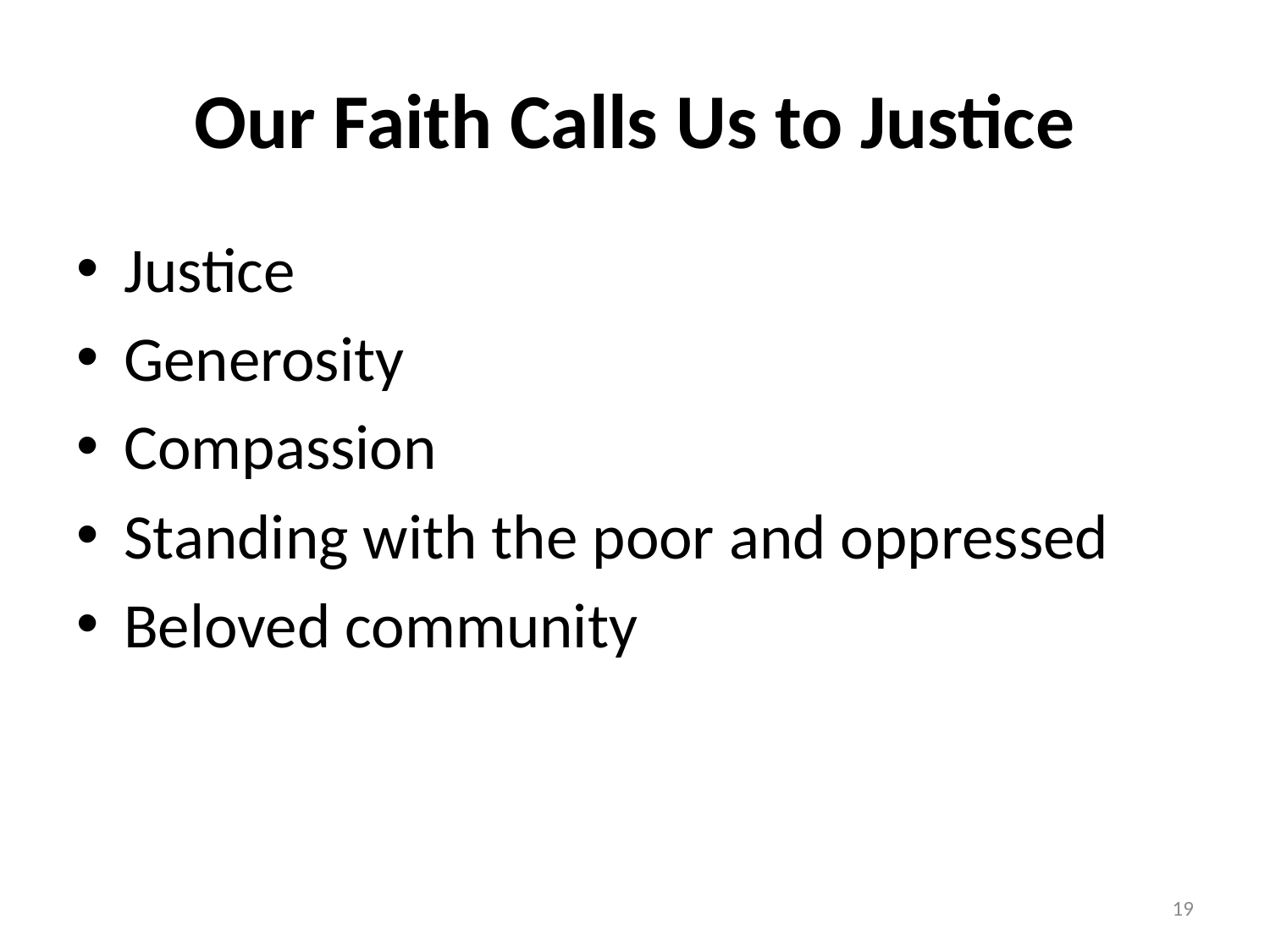

# Our Faith Calls Us to Justice
Justice
Generosity
Compassion
Standing with the poor and oppressed
Beloved community

19